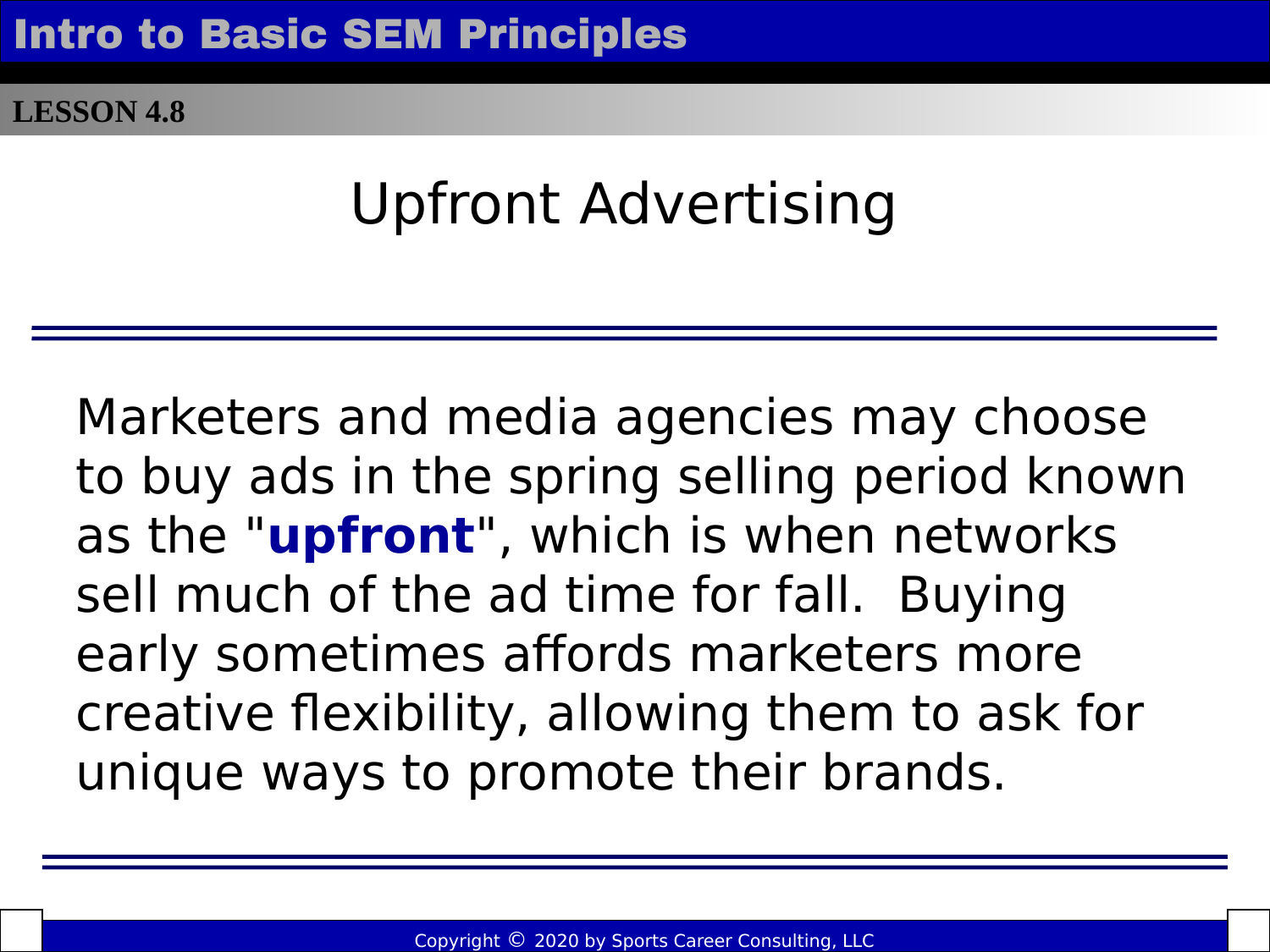

Intro to Basic SEM Principles
LESSON 4.8
Upfront Advertising

Marketers and media agencies may choose to buy ads in the spring selling period known as the "upfront", which is when networks sell much of the ad time for fall.  Buying early sometimes affords marketers more creative flexibility, allowing them to ask for unique ways to promote their brands.

Copyright © 2020 by Sports Career Consulting, LLC